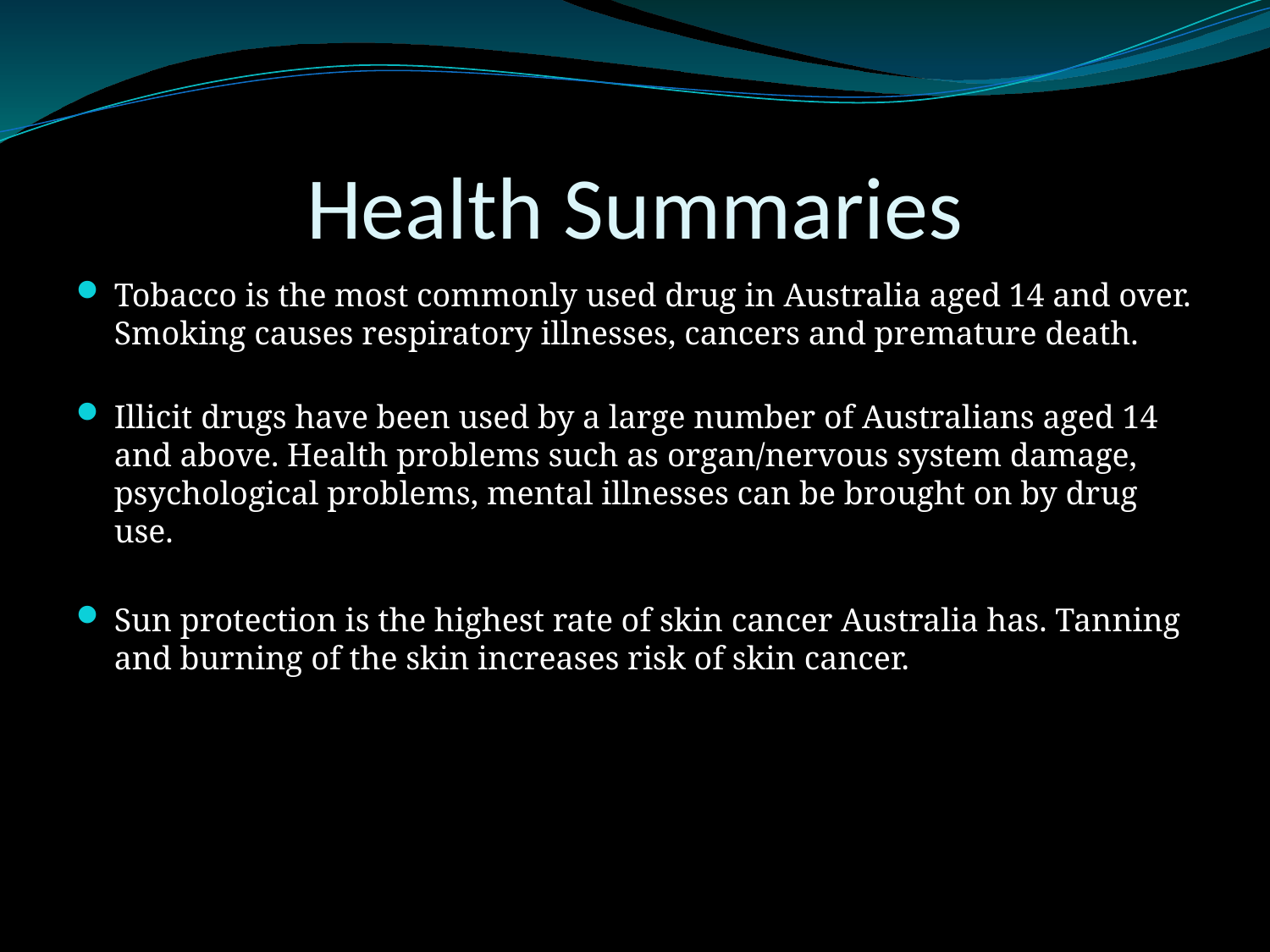

# Health Summaries
Tobacco is the most commonly used drug in Australia aged 14 and over. Smoking causes respiratory illnesses, cancers and premature death.

Illicit drugs have been used by a large number of Australians aged 14 and above. Health problems such as organ/nervous system damage, psychological problems, mental illnesses can be brought on by drug use.

Sun protection is the highest rate of skin cancer Australia has. Tanning and burning of the skin increases risk of skin cancer.